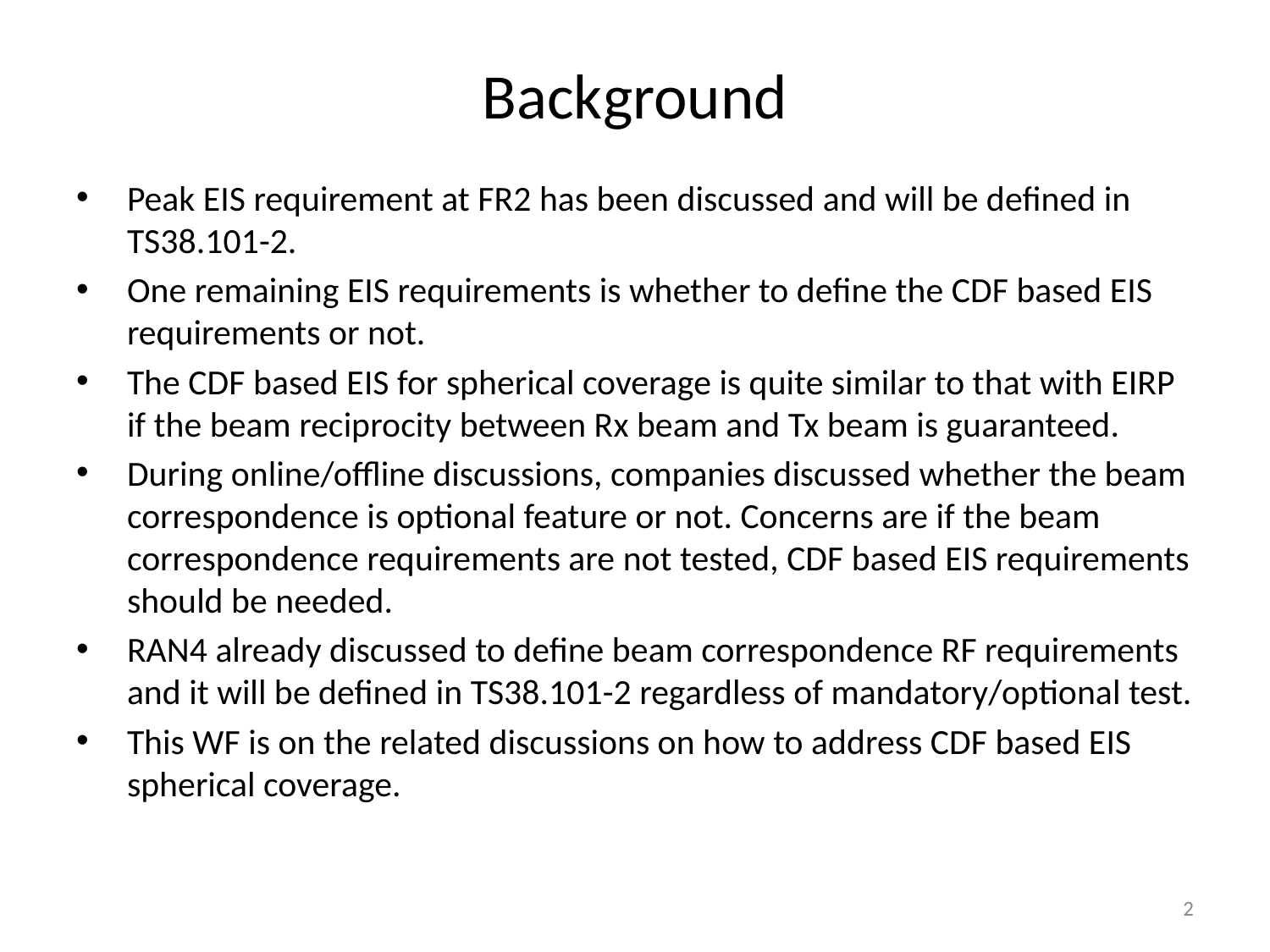

# Background
Peak EIS requirement at FR2 has been discussed and will be defined in TS38.101-2.
One remaining EIS requirements is whether to define the CDF based EIS requirements or not.
The CDF based EIS for spherical coverage is quite similar to that with EIRP if the beam reciprocity between Rx beam and Tx beam is guaranteed.
During online/offline discussions, companies discussed whether the beam correspondence is optional feature or not. Concerns are if the beam correspondence requirements are not tested, CDF based EIS requirements should be needed.
RAN4 already discussed to define beam correspondence RF requirements and it will be defined in TS38.101-2 regardless of mandatory/optional test.
This WF is on the related discussions on how to address CDF based EIS spherical coverage.
2